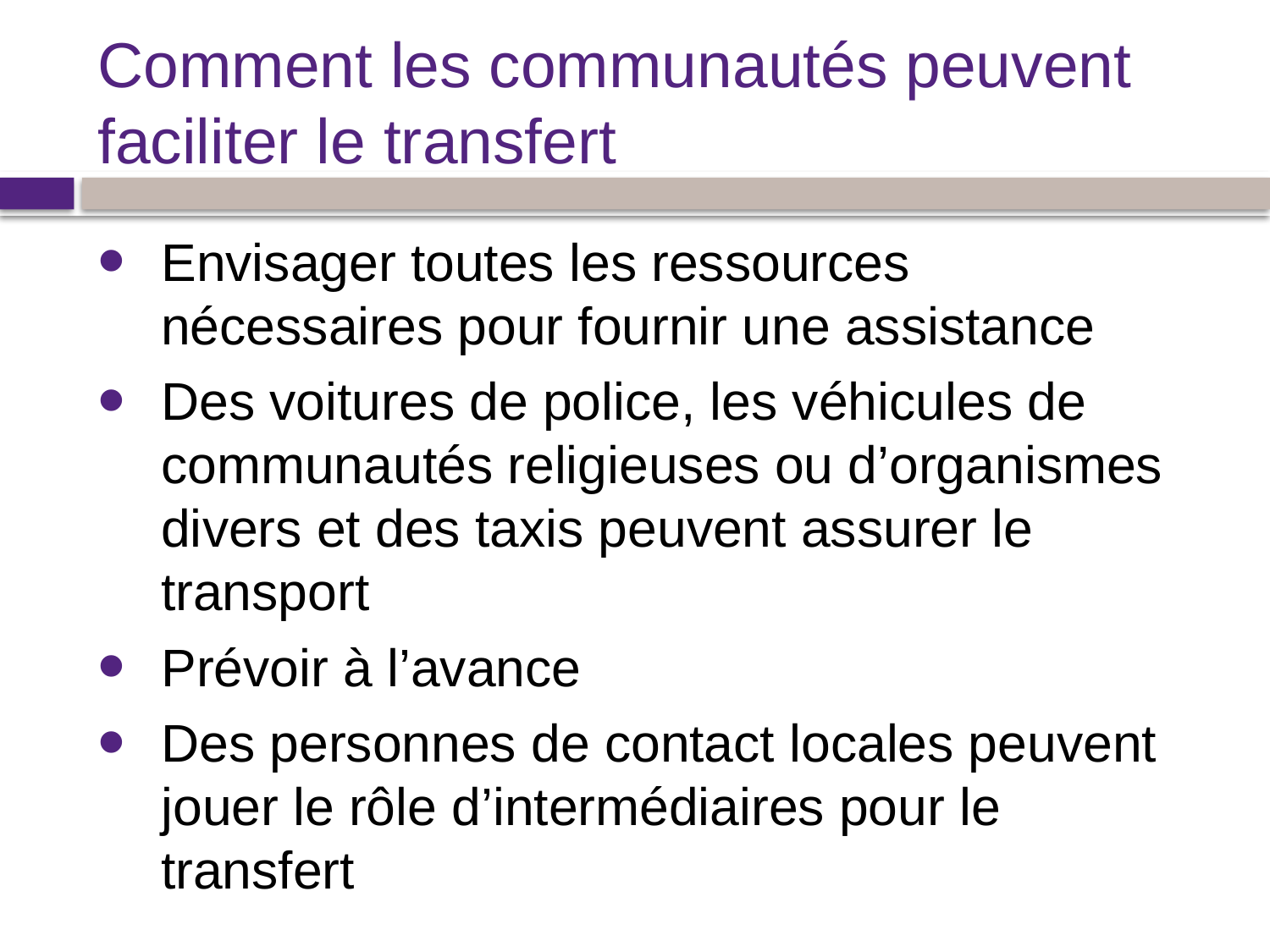

# Comment les communautés peuvent faciliter le transfert
Envisager toutes les ressources nécessaires pour fournir une assistance
Des voitures de police, les véhicules de communautés religieuses ou d’organismes divers et des taxis peuvent assurer le transport
Prévoir à l’avance
Des personnes de contact locales peuvent jouer le rôle d’intermédiaires pour le transfert